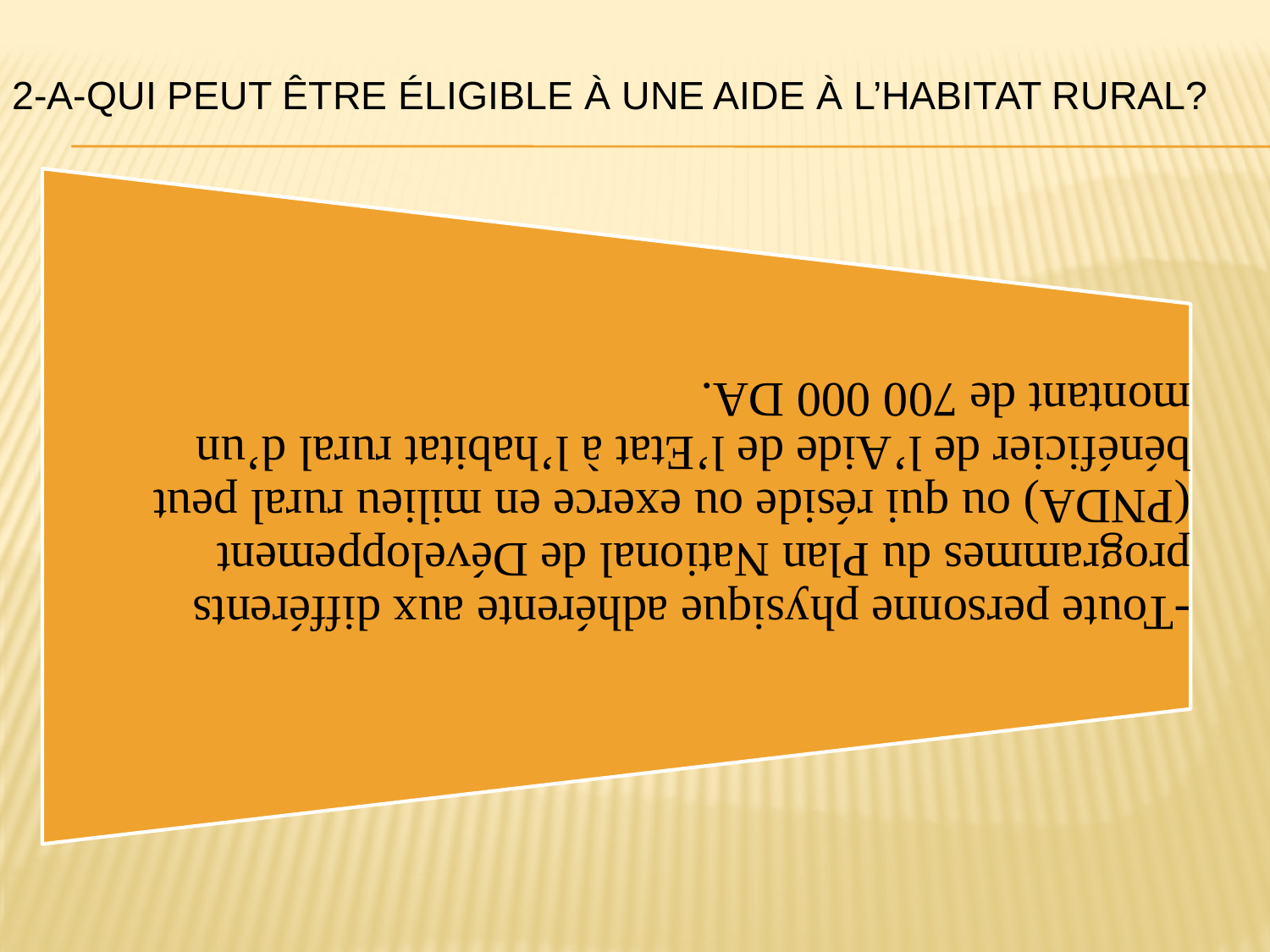

# 2-a-Qui peut être éligible à une aide à l’habitat rural?
-Toute personne physique adhérente aux différents programmes du Plan National de Développement (PNDA) ou qui réside ou exerce en milieu rural peut bénéficier de l’Aide de l’Etat à l’habitat rural d’un montant de 700 000 DA.